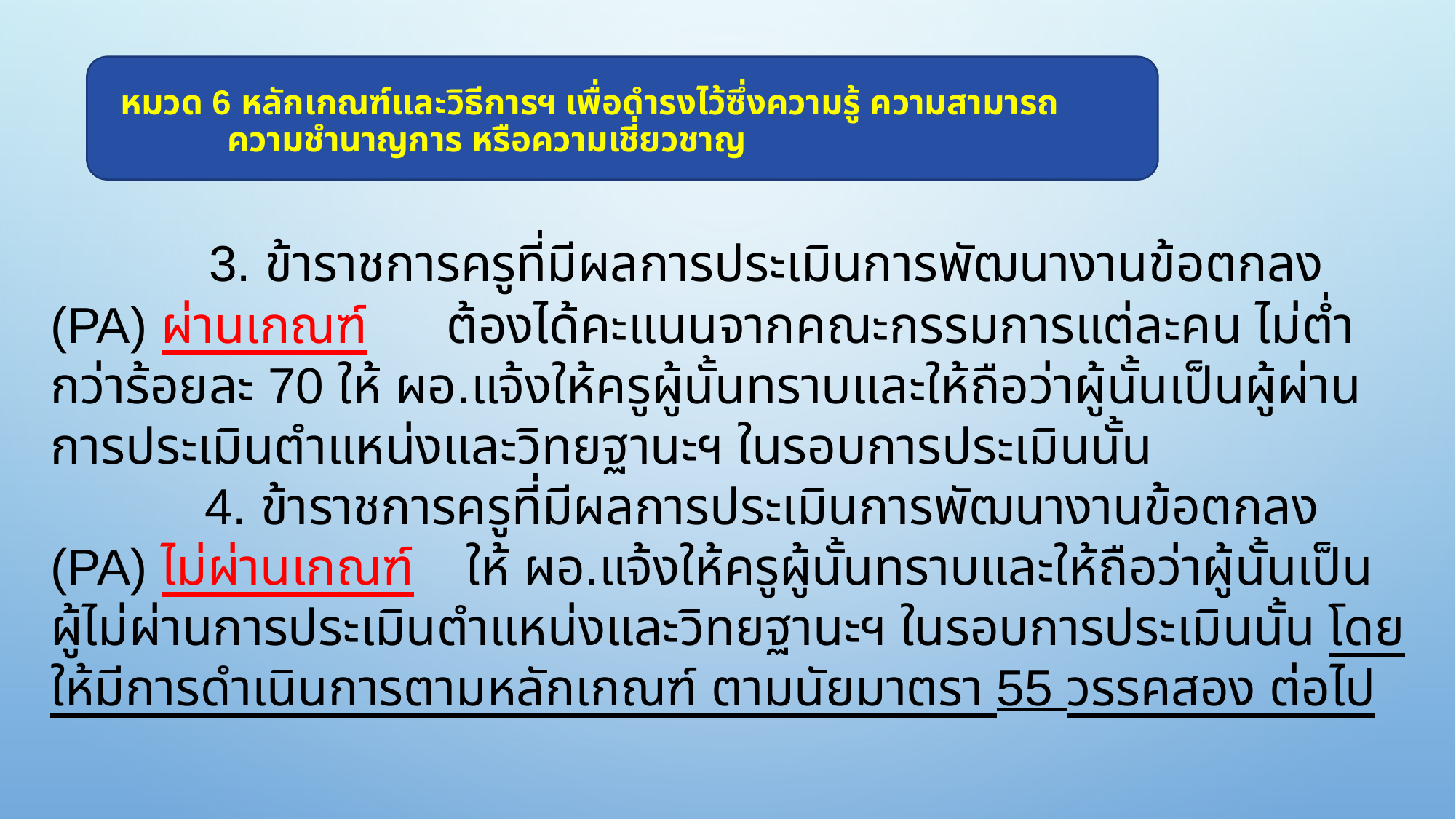

# หมวด 6 หลักเกณฑ์และวิธีการฯ เพื่อดำรงไว้ซึ่งความรู้ ความสามารถ ความชำนาญการ หรือความเชี่ยวชาญ
	    3. ข้าราชการครูที่มีผลการประเมินการพัฒนางานข้อตกลง (PA) ผ่านเกณฑ์      ต้องได้คะแนนจากคณะกรรมการแต่ละคน ไม่ต่ำกว่าร้อยละ 70 ให้ ผอ.แจ้งให้ครูผู้นั้นทราบและให้ถือว่าผู้นั้นเป็นผู้ผ่านการประเมินตำแหน่งและวิทยฐานะฯ ในรอบการประเมินนั้น
	    4. ข้าราชการครูที่มีผลการประเมินการพัฒนางานข้อตกลง (PA) ไม่ผ่านเกณฑ์    ให้ ผอ.แจ้งให้ครูผู้นั้นทราบและให้ถือว่าผู้นั้นเป็นผู้ไม่ผ่านการประเมินตำแหน่งและวิทยฐานะฯ ในรอบการประเมินนั้น โดยให้มีการดำเนินการตามหลักเกณฑ์ ตามนัยมาตรา 55 วรรคสอง ต่อไป